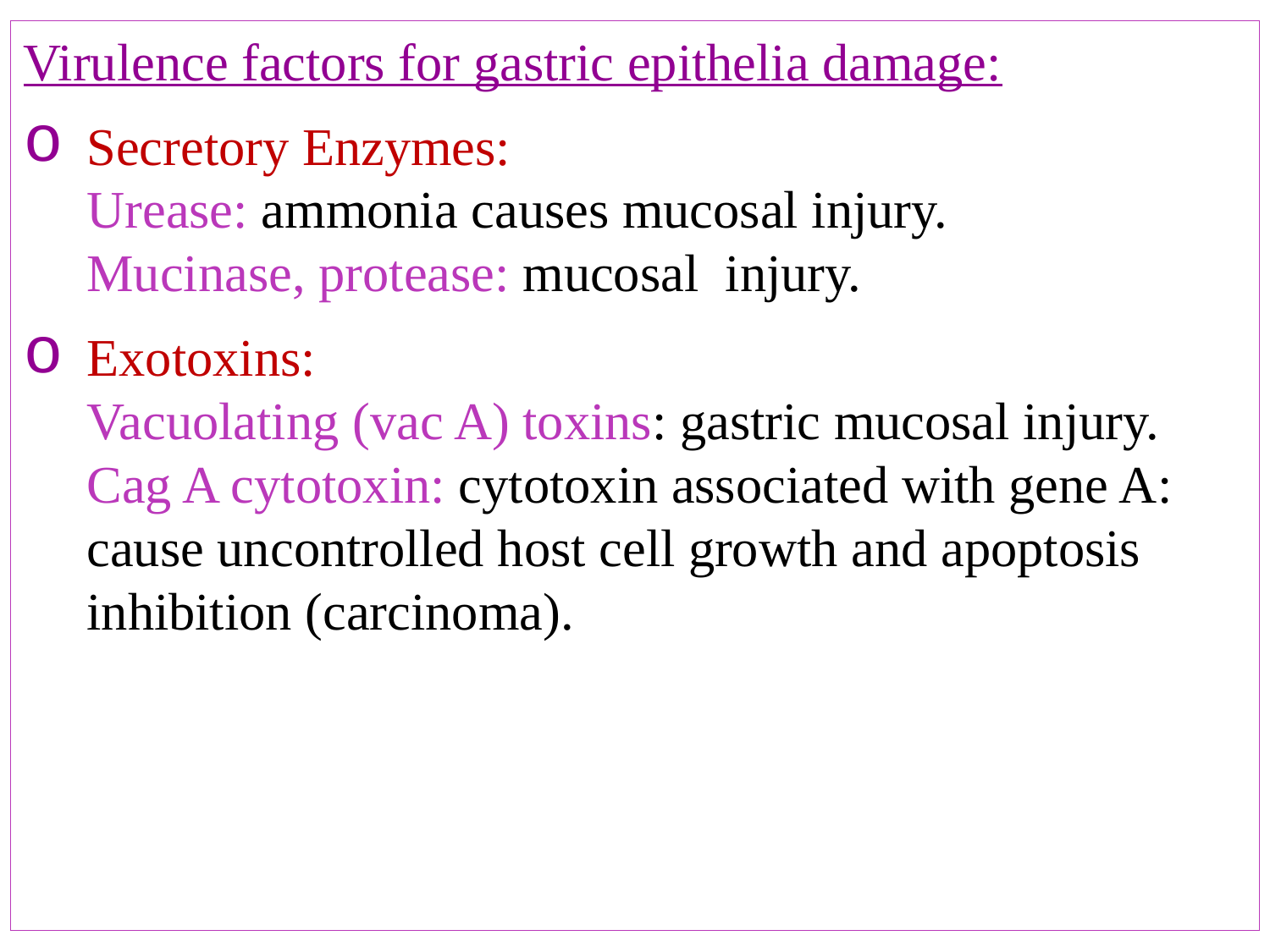

Virulence factors for gastric epithelia damage:
Secretory Enzymes:                                              Urease: ammonia causes mucosal injury.      Mucinase, protease: mucosal  injury.
Exotoxins:                                                          Vacuolating (vac A) toxins: gastric mucosal injury.    Cag A cytotoxin: cytotoxin associated with gene A: cause uncontrolled host cell growth and apoptosis inhibition (carcinoma).